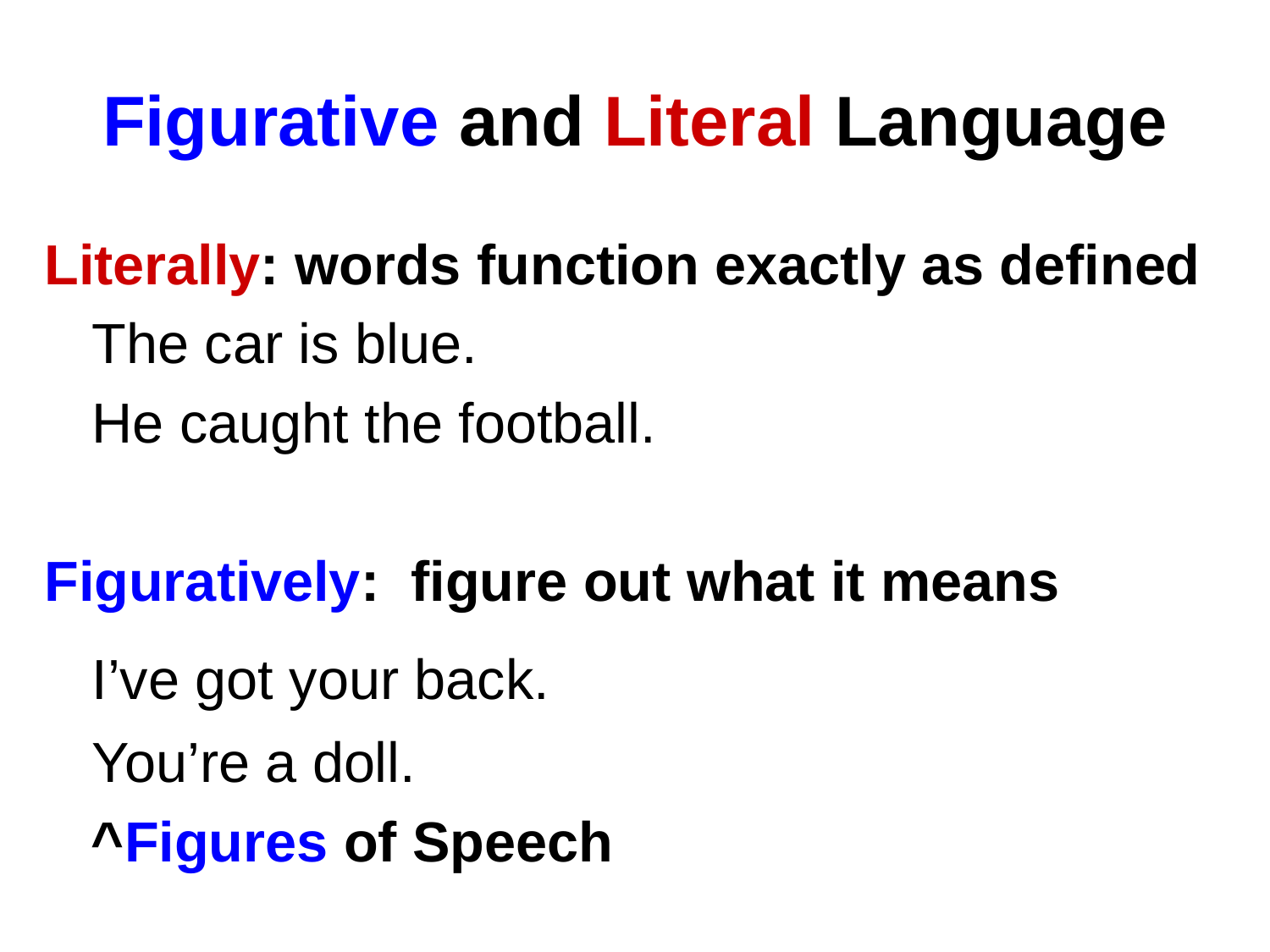

# Figurative and Literal Language
Literally: words function exactly as defined
	The car is blue.
	He caught the football.

Figuratively:  figure out what it means

	I’ve got your back.
	You’re a doll.
   ^Figures of Speech